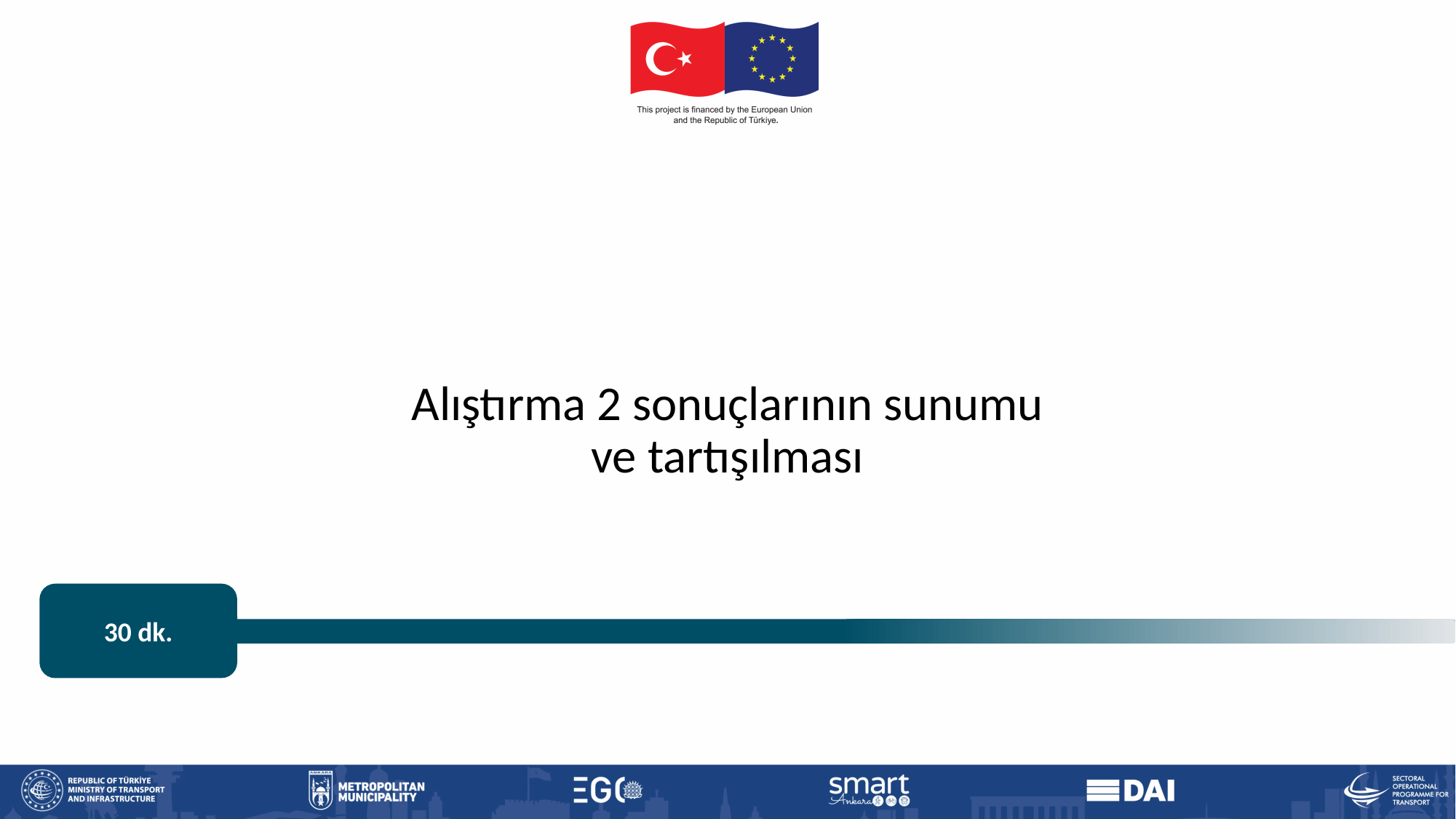

Alıştırma 2 sonuçlarının sunumu ve tartışılması
30 dk.